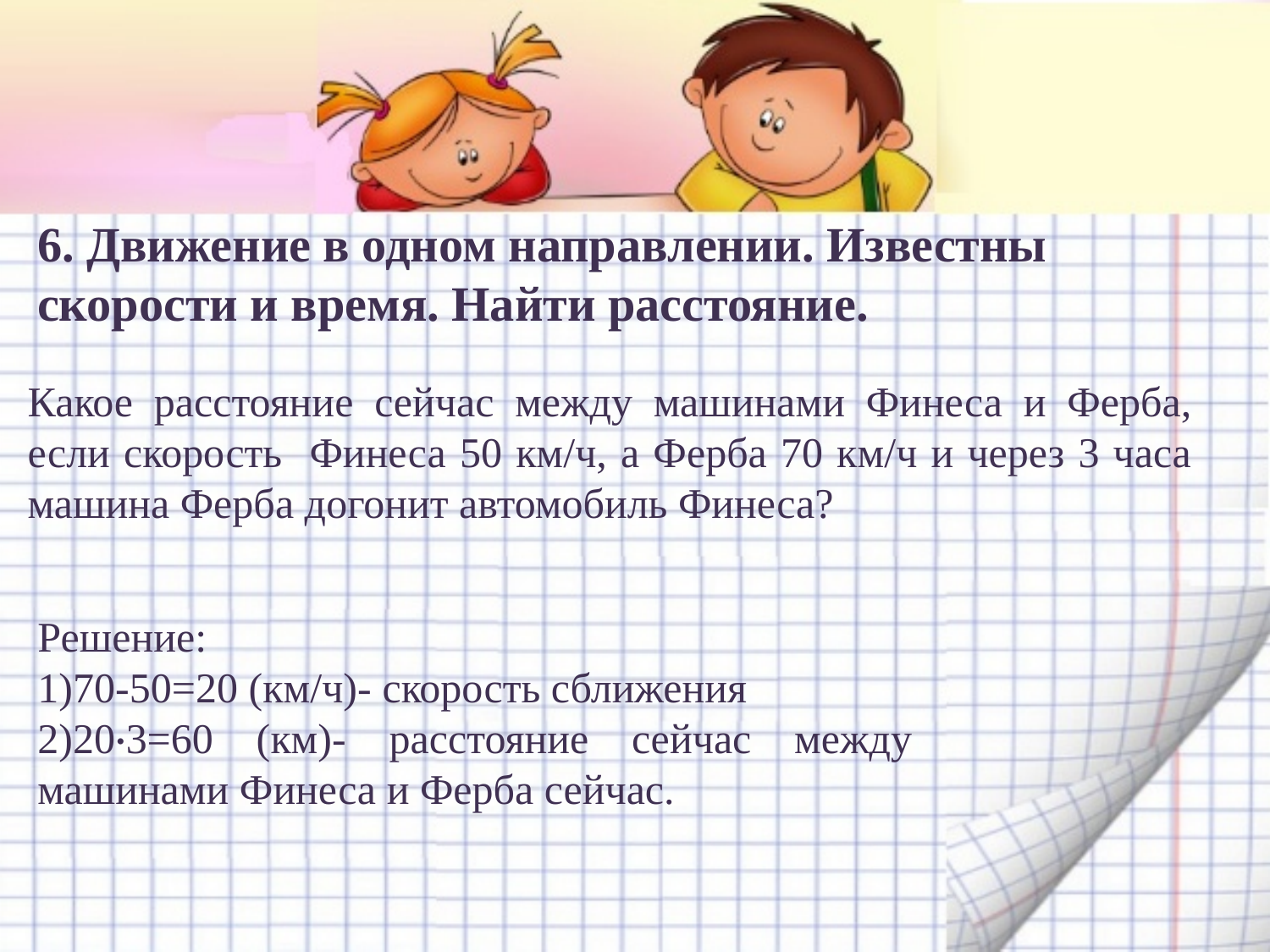

6. Движение в одном направлении. Известны скорости и время. Найти расстояние.
Какое расстояние сейчас между машинами Финеса и Ферба, если скорость  Финеса 50 км/ч, а Ферба 70 км/ч и через 3 часа машина Ферба догонит автомобиль Финеса?

Решение:
1)70-50=20 (км/ч)- скорость сближения
2)20·3=60 (км)- расстояние сейчас между машинами Финеса и Ферба сейчас.